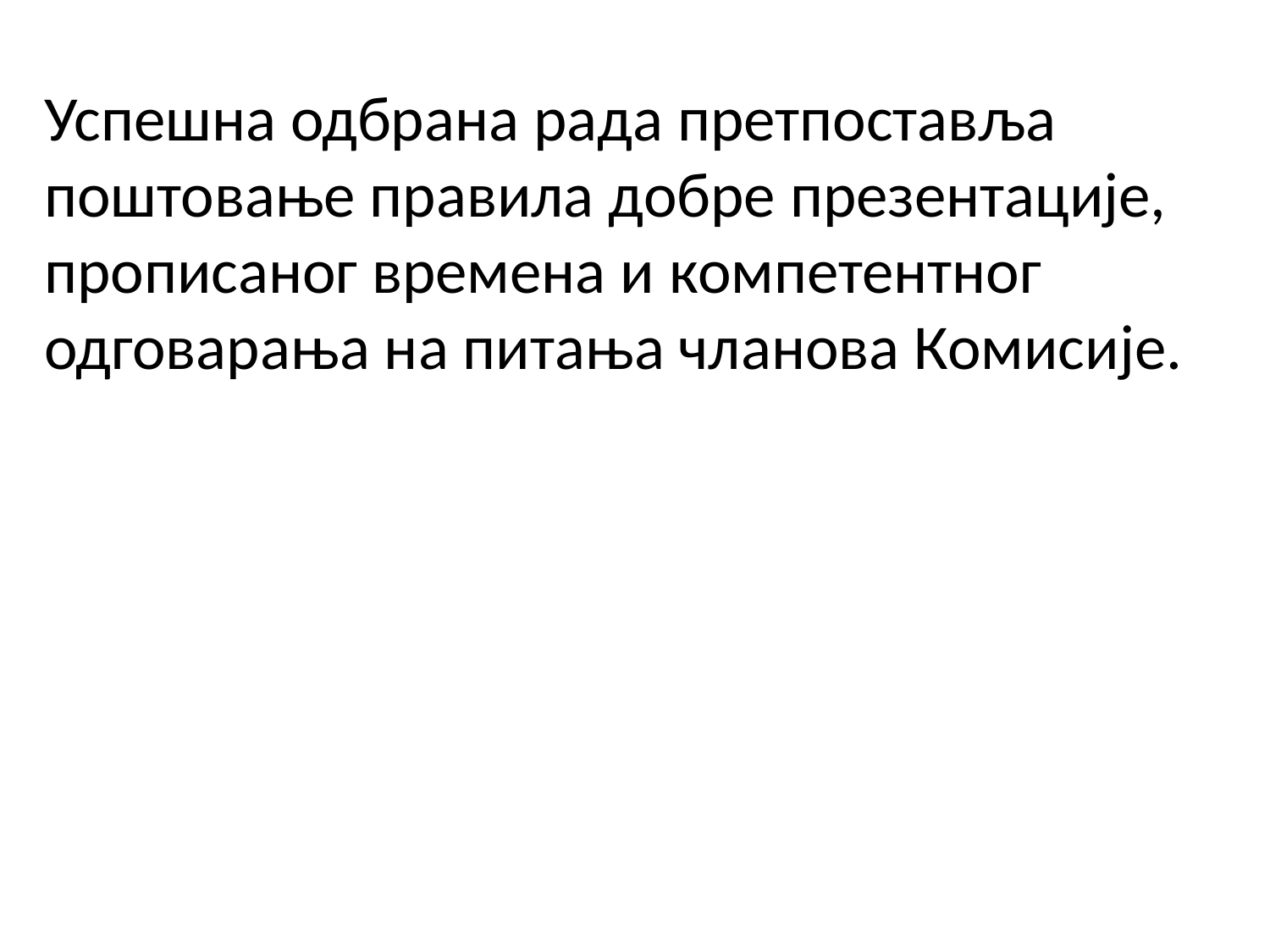

Успешна одбрана рада претпоставља поштовање правила добре презентације, прописаног времена и компетентног одговарања на питања чланова Комисије.